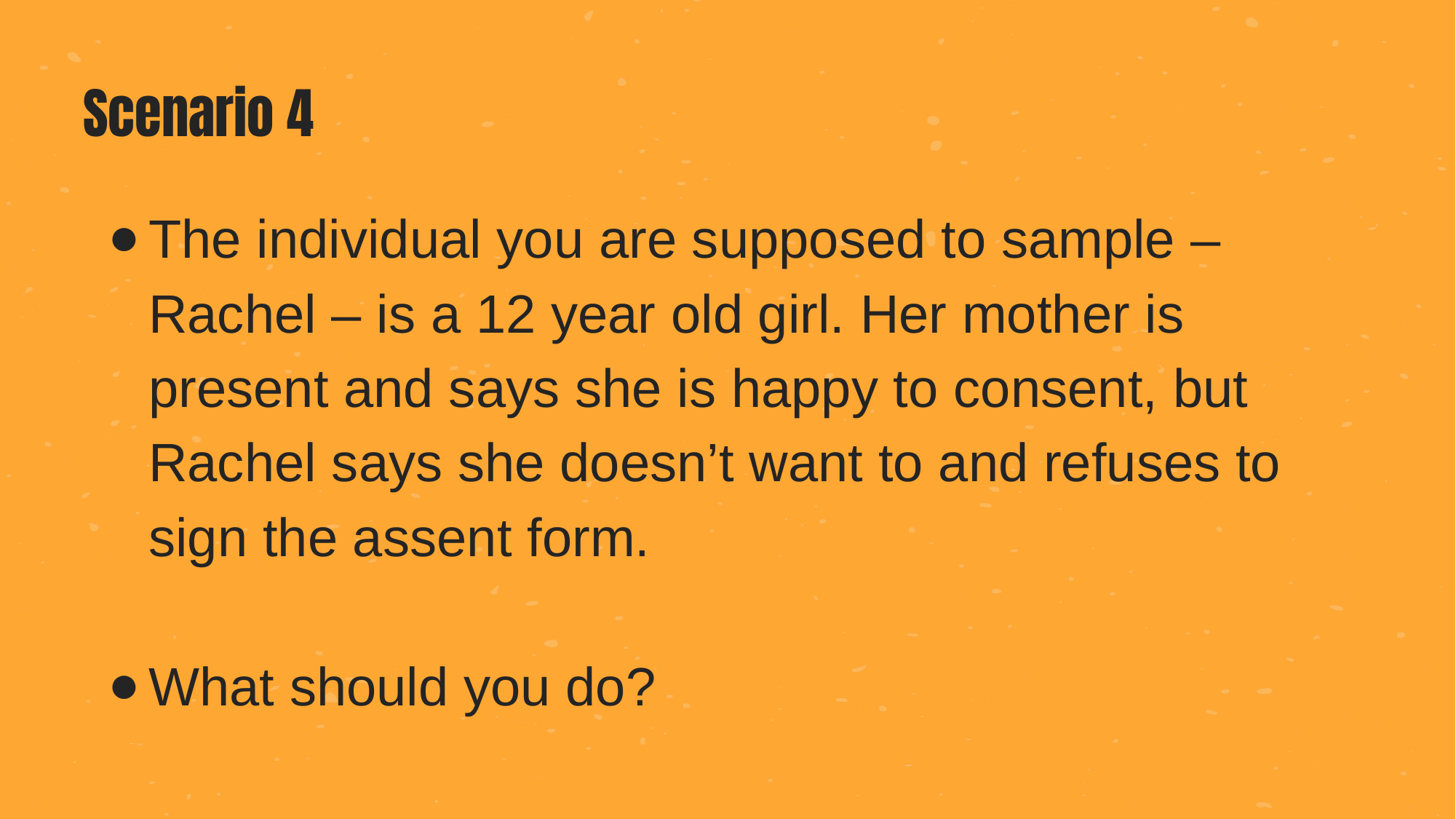

Scenario 4
The individual you are supposed to sample – Rachel – is a 12 year old girl. Her mother is present and says she is happy to consent, but Rachel says she doesn’t want to and refuses to sign the assent form.

What should you do?